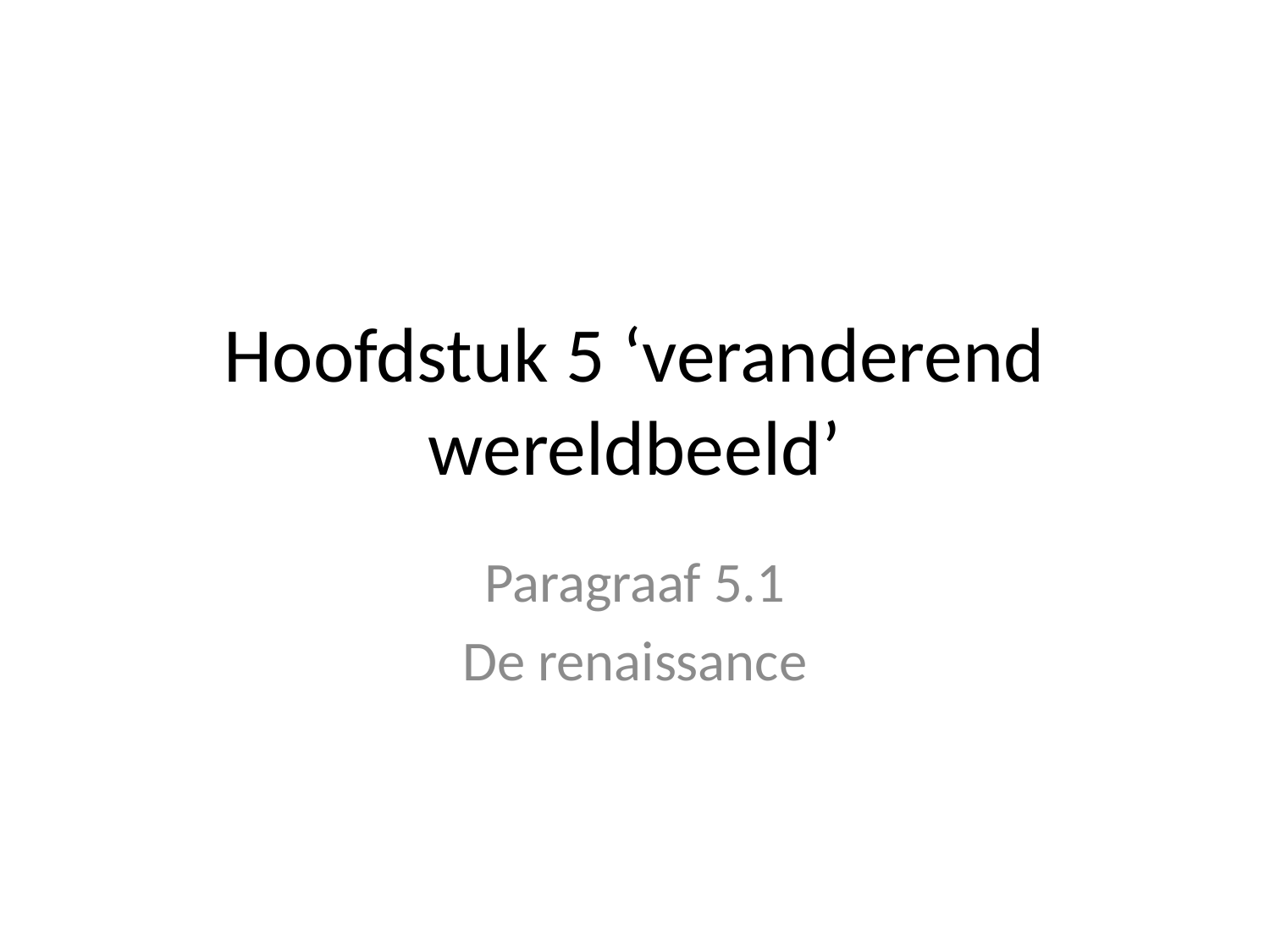

# Hoofdstuk 5 ‘veranderend wereldbeeld’
Paragraaf 5.1
De renaissance